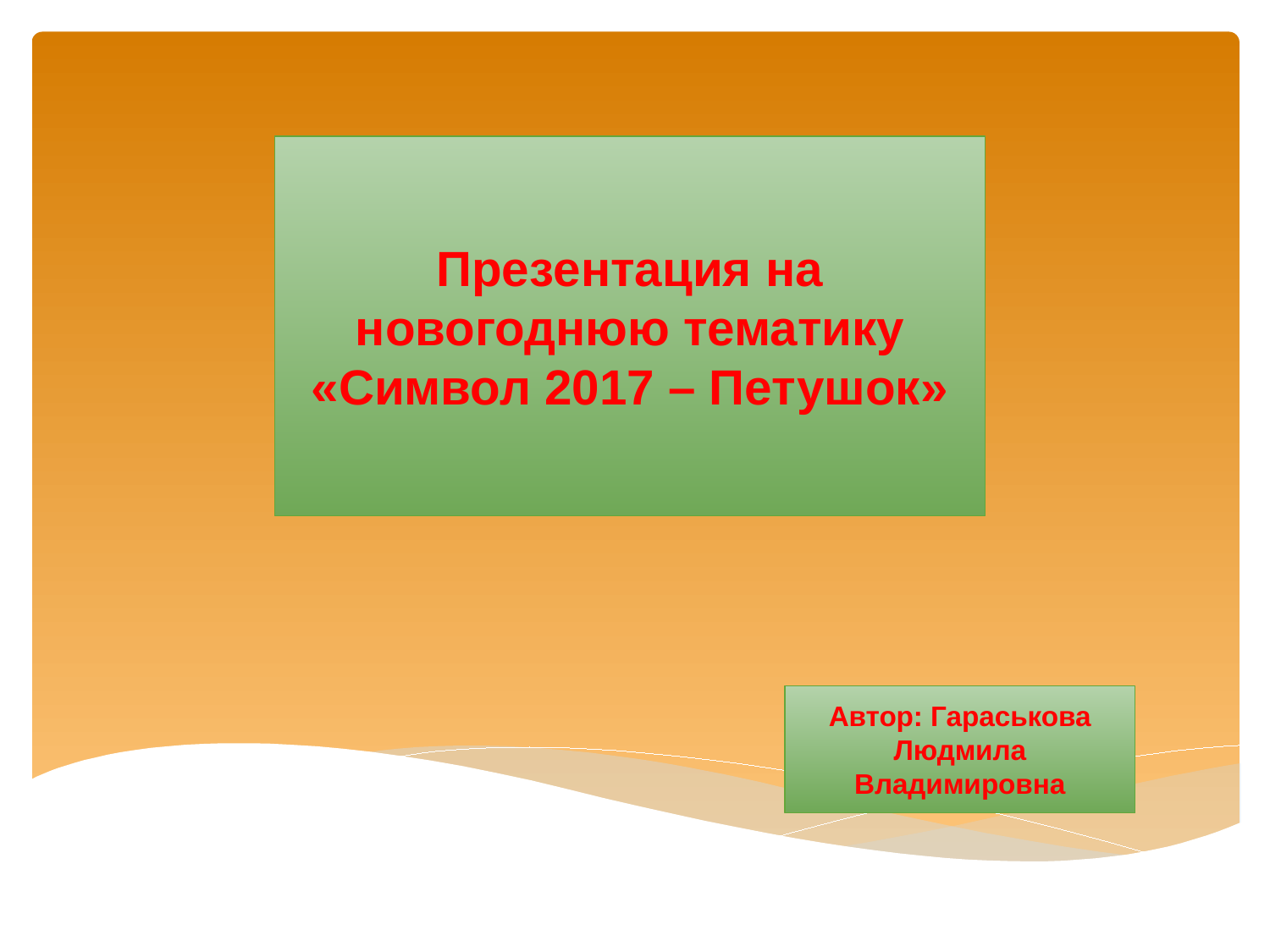

Презентация на новогоднюю тематику «Символ 2017 – Петушок»
Автор: Гараськова Людмила Владимировна